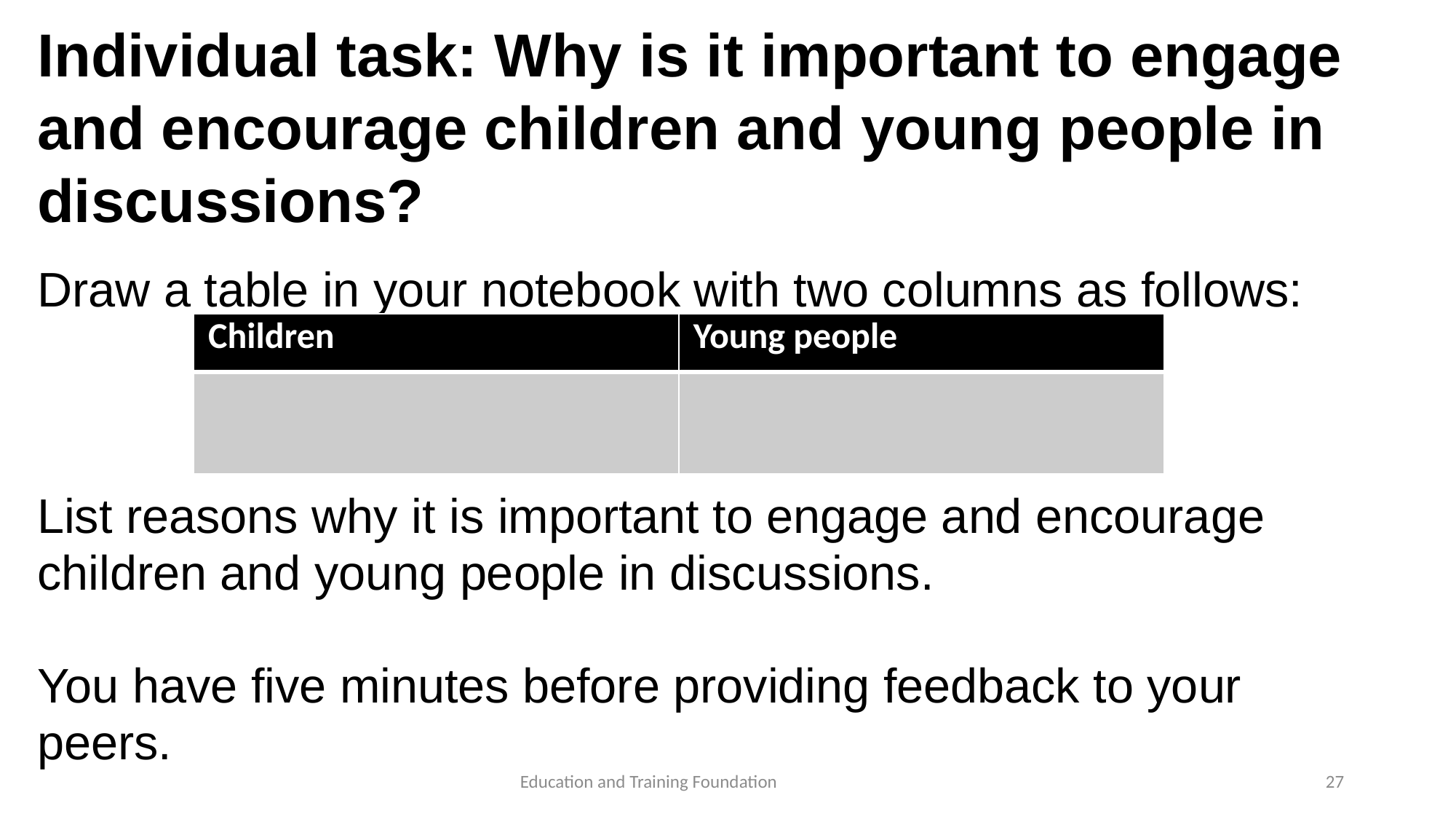

# Individual task: Why is it important to engage and encourage children and young people in discussions?
Draw a table in your notebook with two columns as follows:

List reasons why it is important to engage and encourage children and young people in discussions.

You have five minutes before providing feedback to your peers.
| Children | Young people |
| --- | --- |
|  |  |
27
Education and Training Foundation